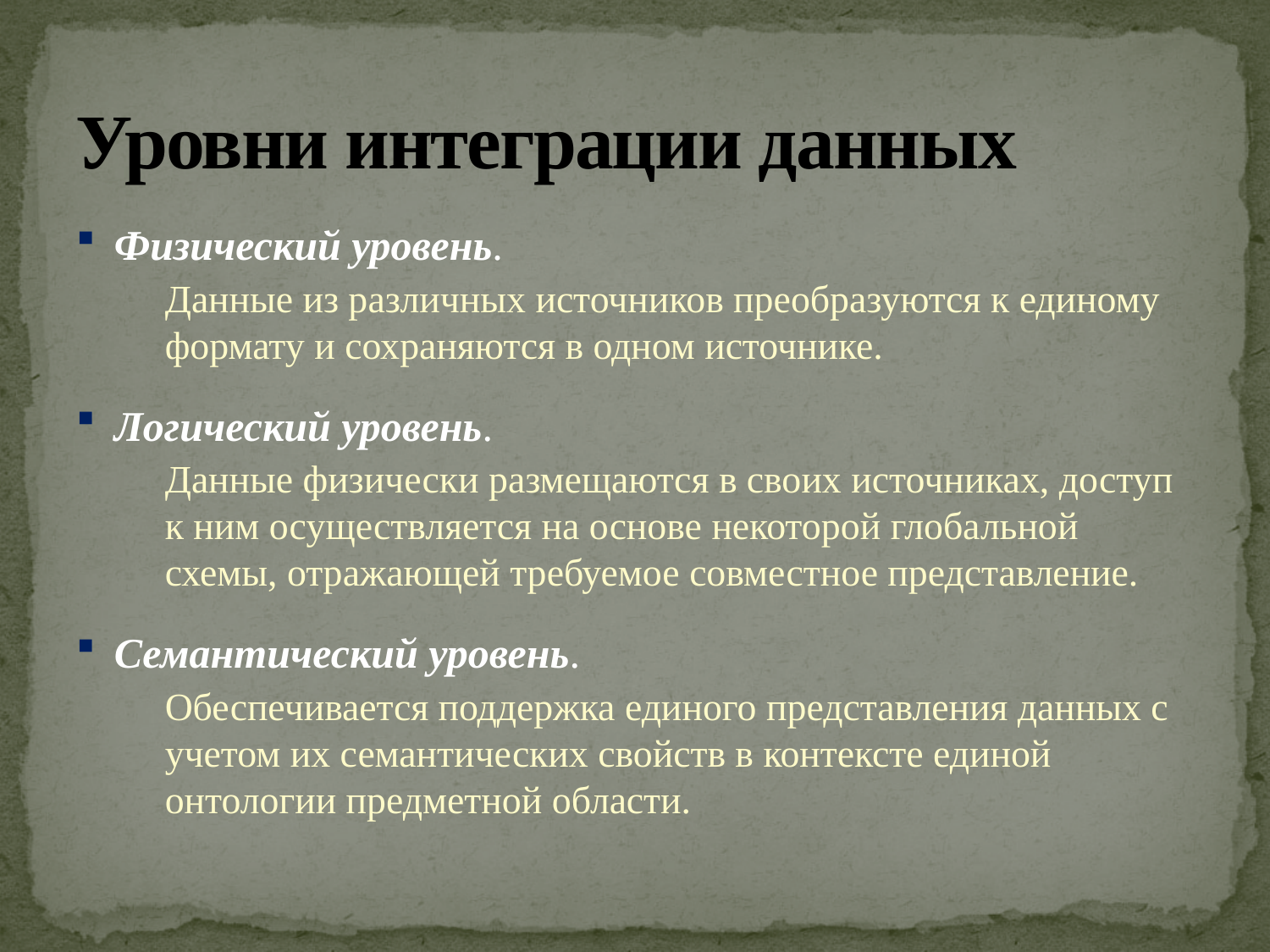

# Уровни интеграции данных
Физический уровень.
	Данные из различных источников преобразуются к единому формату и сохраняются в одном источнике.
Логический уровень.
	Данные физически размещаются в своих источниках, доступ к ним осуществляется на основе некоторой глобальной схемы, отражающей требуемое совместное представление.
Семантический уровень.
	Обеспечивается поддержка единого представления данных с учетом их семантических свойств в контексте единой онтологии предметной области.